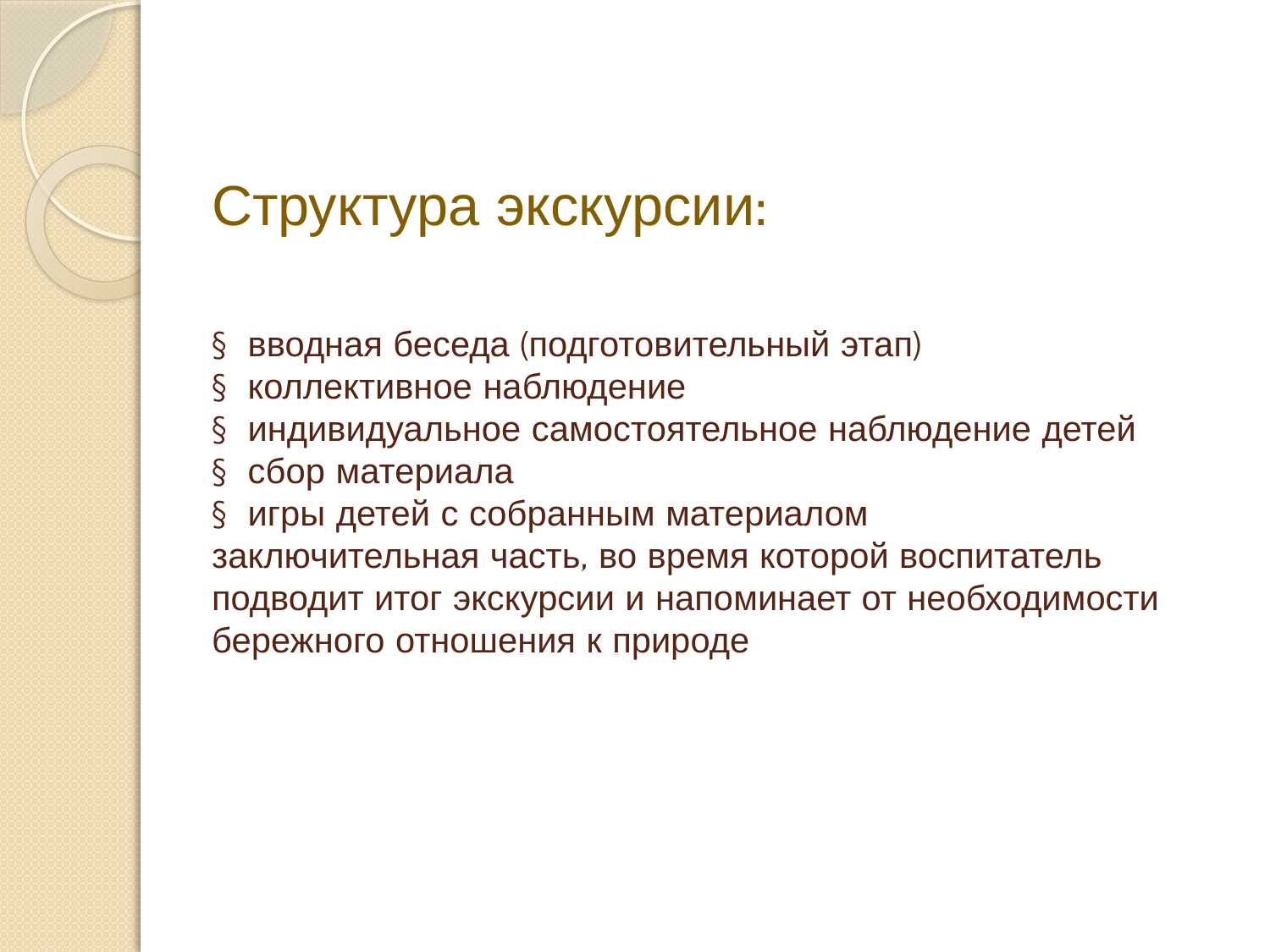

# Структура экскурсии: §  вводная беседа (подготовительный этап) §  коллективное наблюдение §  индивидуальное самостоятельное наблюдение детей §  сбор материала §  игры детей с собранным материалом заключительная часть, во время которой воспитатель подводит итог экскурсии и напоминает от необходимости бережного отношения к природе